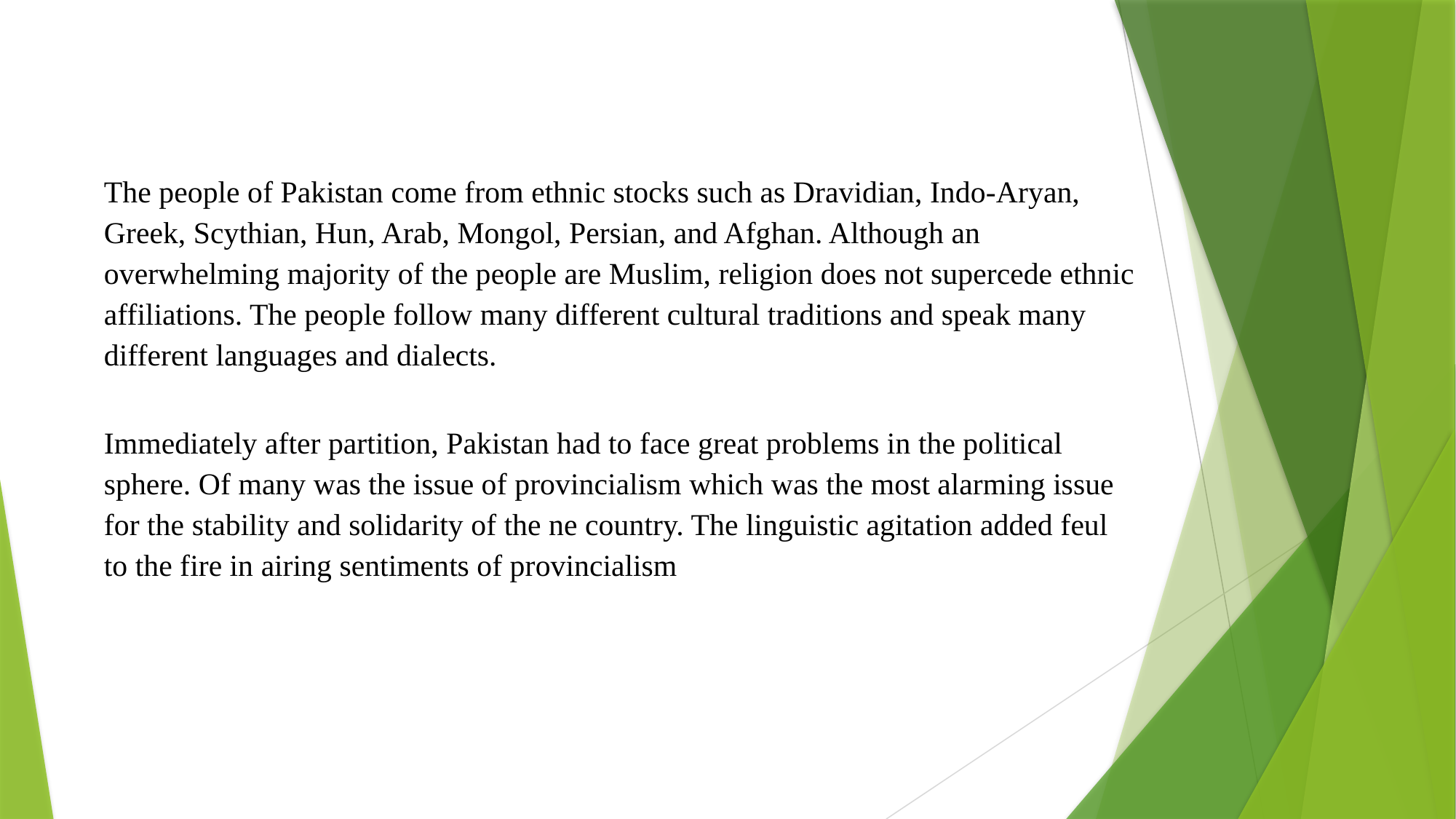

The people of Pakistan come from ethnic stocks such as Dravidian, Indo-Aryan, Greek, Scythian, Hun, Arab, Mongol, Persian, and Afghan. Although an overwhelming majority of the people are Muslim, religion does not supercede ethnic affiliations. The people follow many different cultural traditions and speak many different languages and dialects.

Immediately after partition, Pakistan had to face great problems in the political sphere. Of many was the issue of provincialism which was the most alarming issue for the stability and solidarity of the ne country. The linguistic agitation added feul to the fire in airing sentiments of provincialism